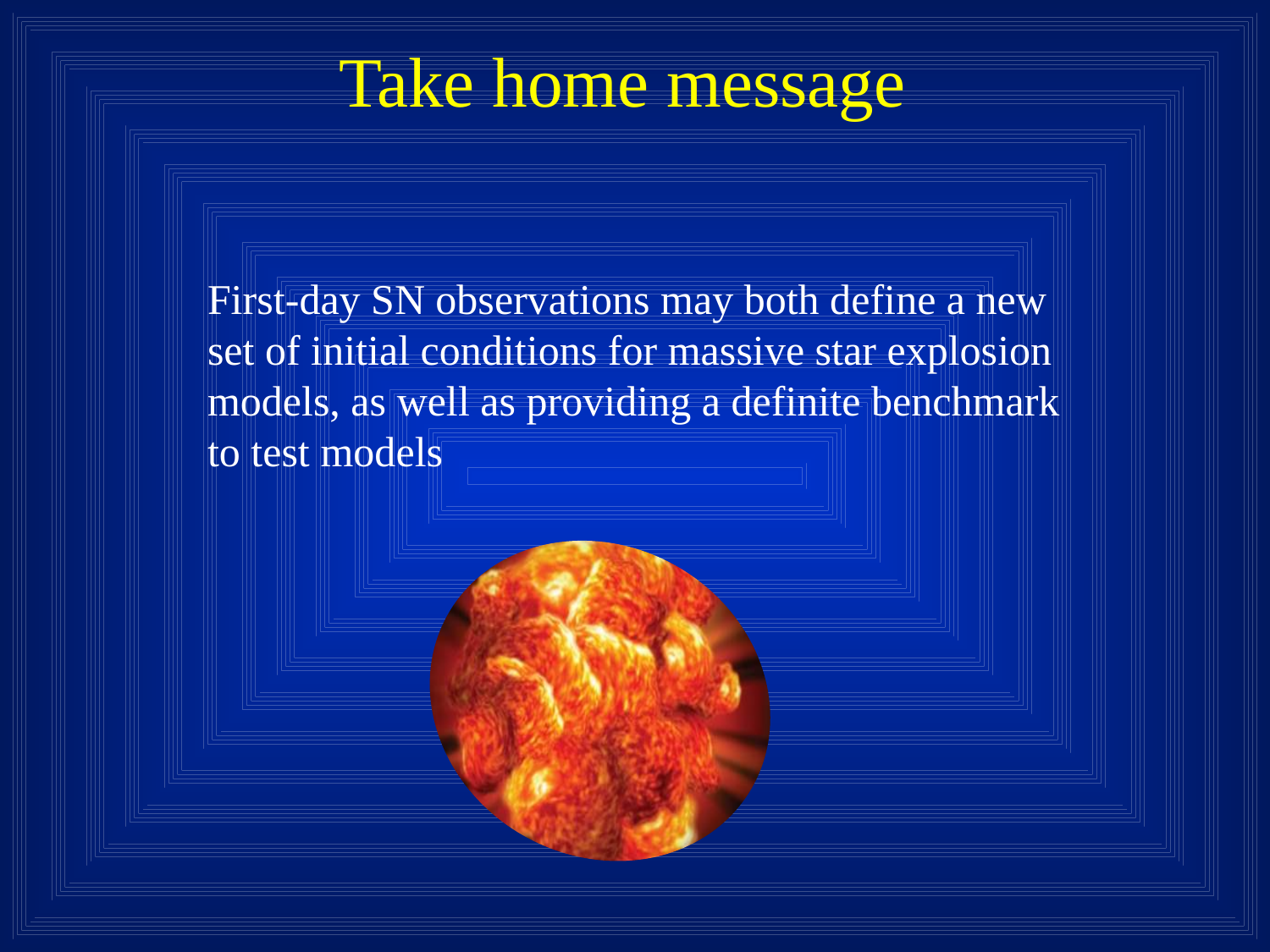

# Take home message
First-day SN observations may both define a new set of initial conditions for massive star explosion models, as well as providing a definite benchmark to test models